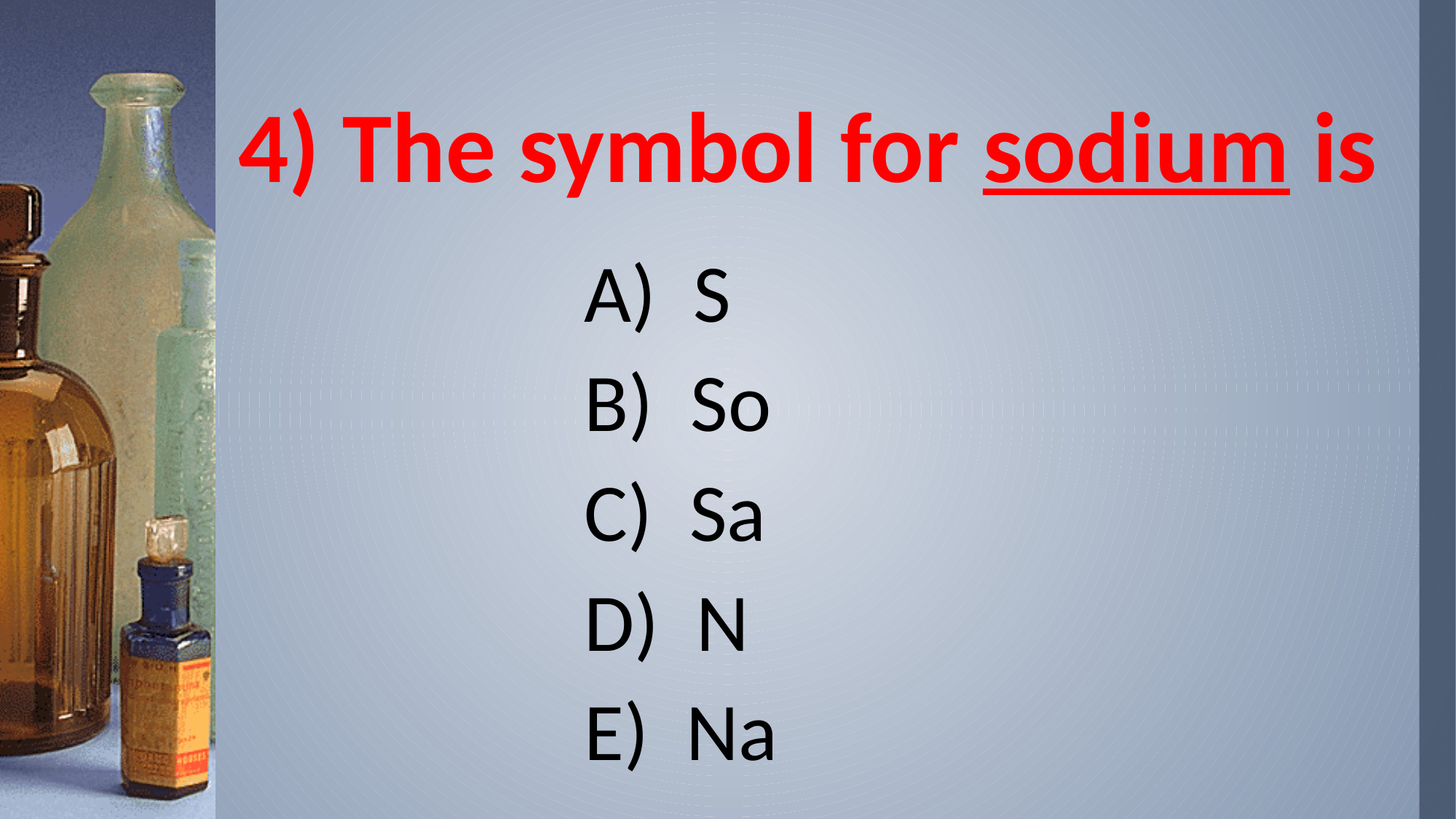

# 4) The symbol for sodium is
  S
  So
  Sa
  N
  Na